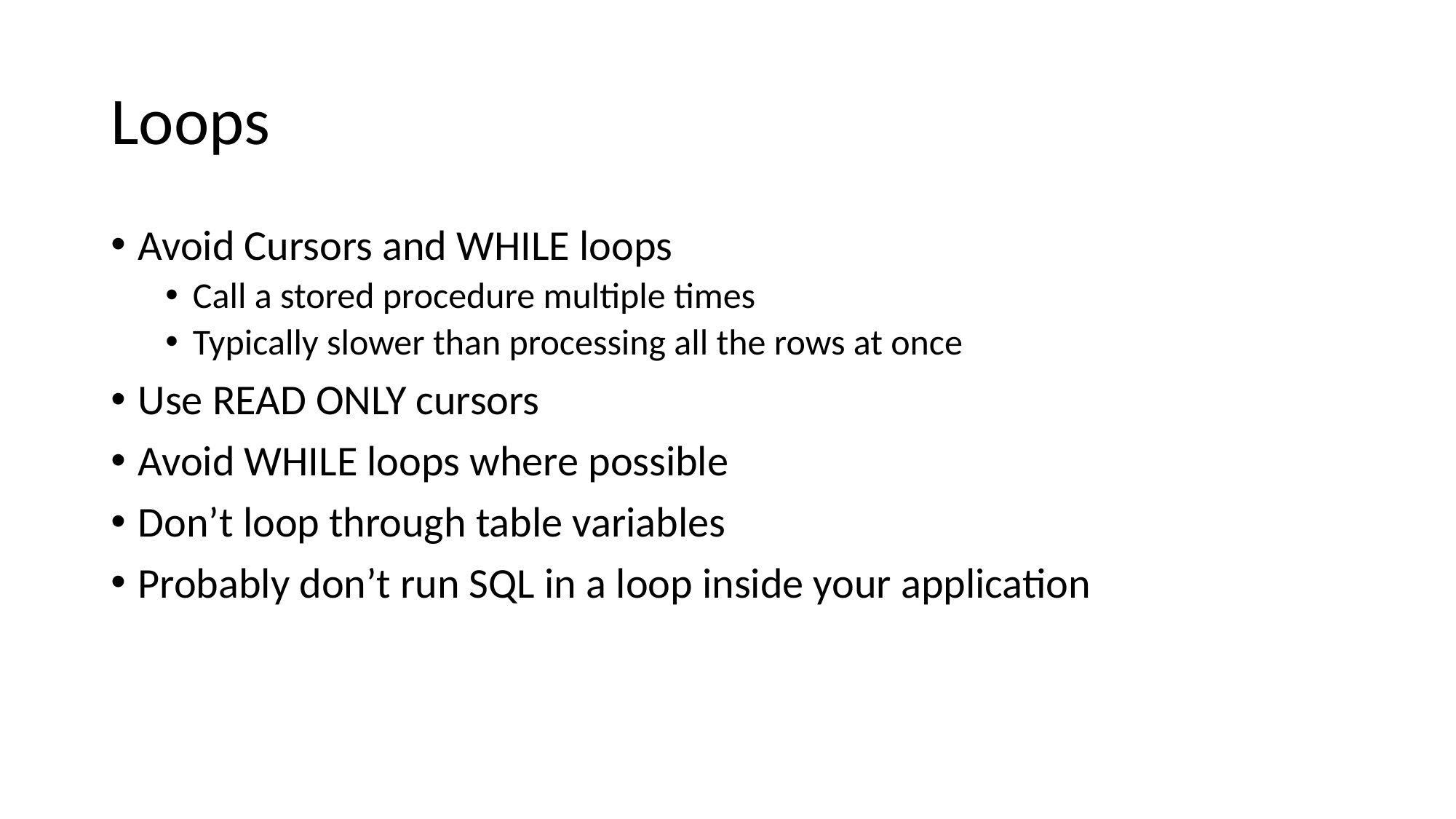

# Loops
Avoid Cursors and WHILE loops
Call a stored procedure multiple times
Typically slower than processing all the rows at once
Use READ ONLY cursors
Avoid WHILE loops where possible
Don’t loop through table variables
Probably don’t run SQL in a loop inside your application